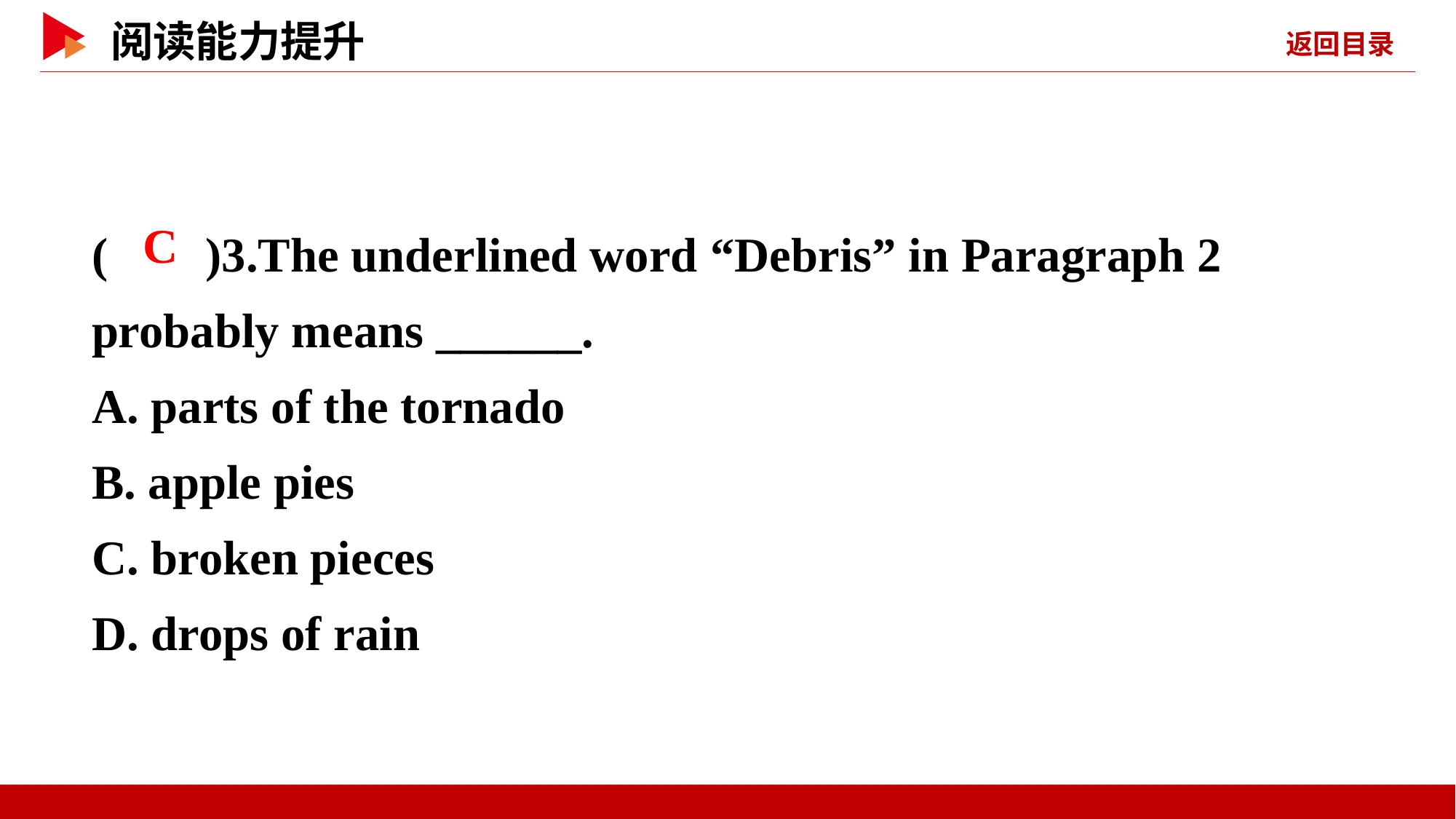

(        )3.The underlined word “Debris” in Paragraph 2 probably means ______.
A. parts of the tornado
B. apple pies
C. broken pieces
D. drops of rain
   C